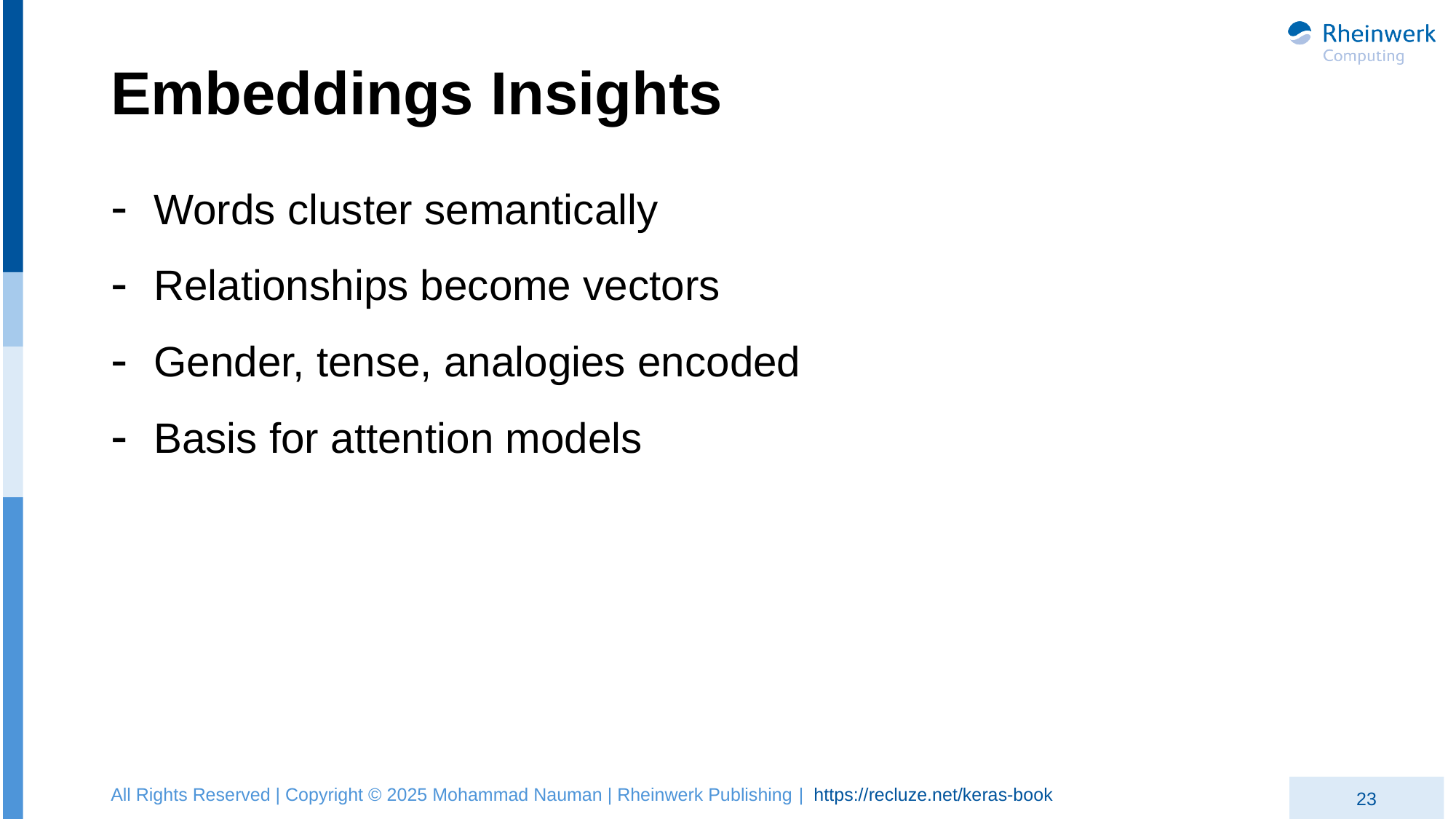

# Embeddings Insights
Words cluster semantically
Relationships become vectors
Gender, tense, analogies encoded
Basis for attention models